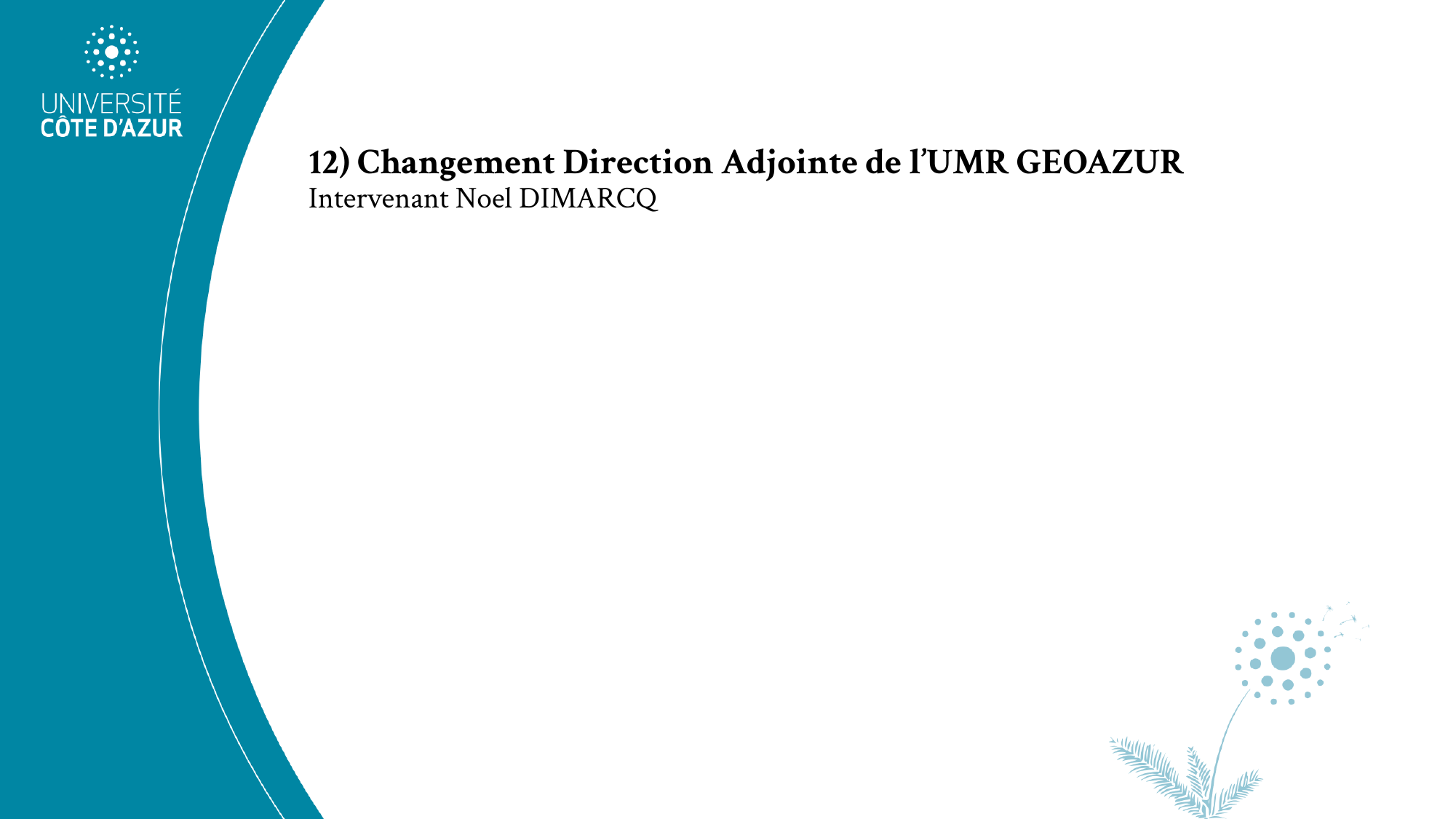

# 12) Changement Direction Adjointe de l’UMR GEOAZUR Intervenant Noel DIMARCQ